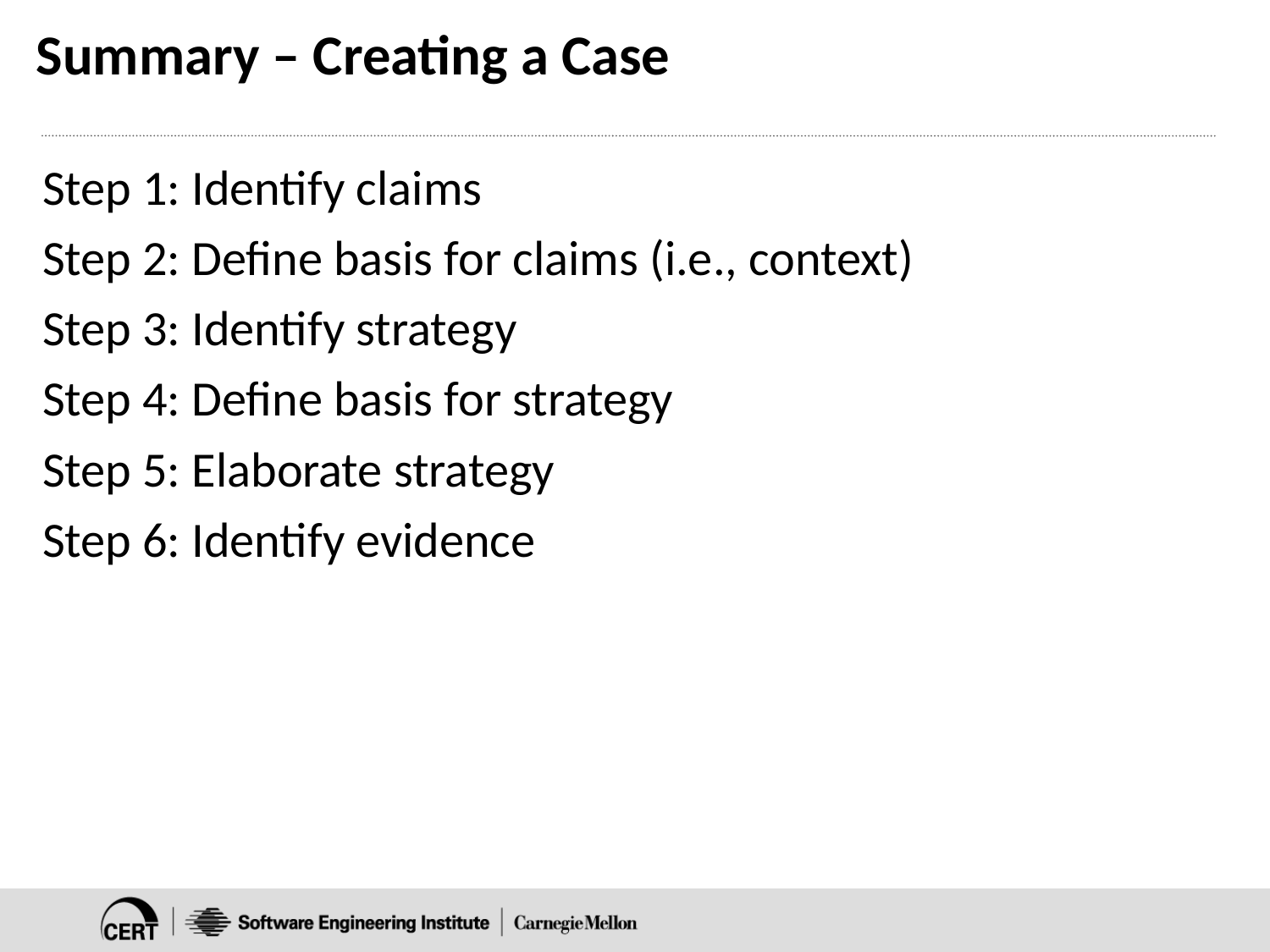

# Summary – Creating a Case
Step 1: Identify claims
Step 2: Define basis for claims (i.e., context)
Step 3: Identify strategy
Step 4: Define basis for strategy
Step 5: Elaborate strategy
Step 6: Identify evidence